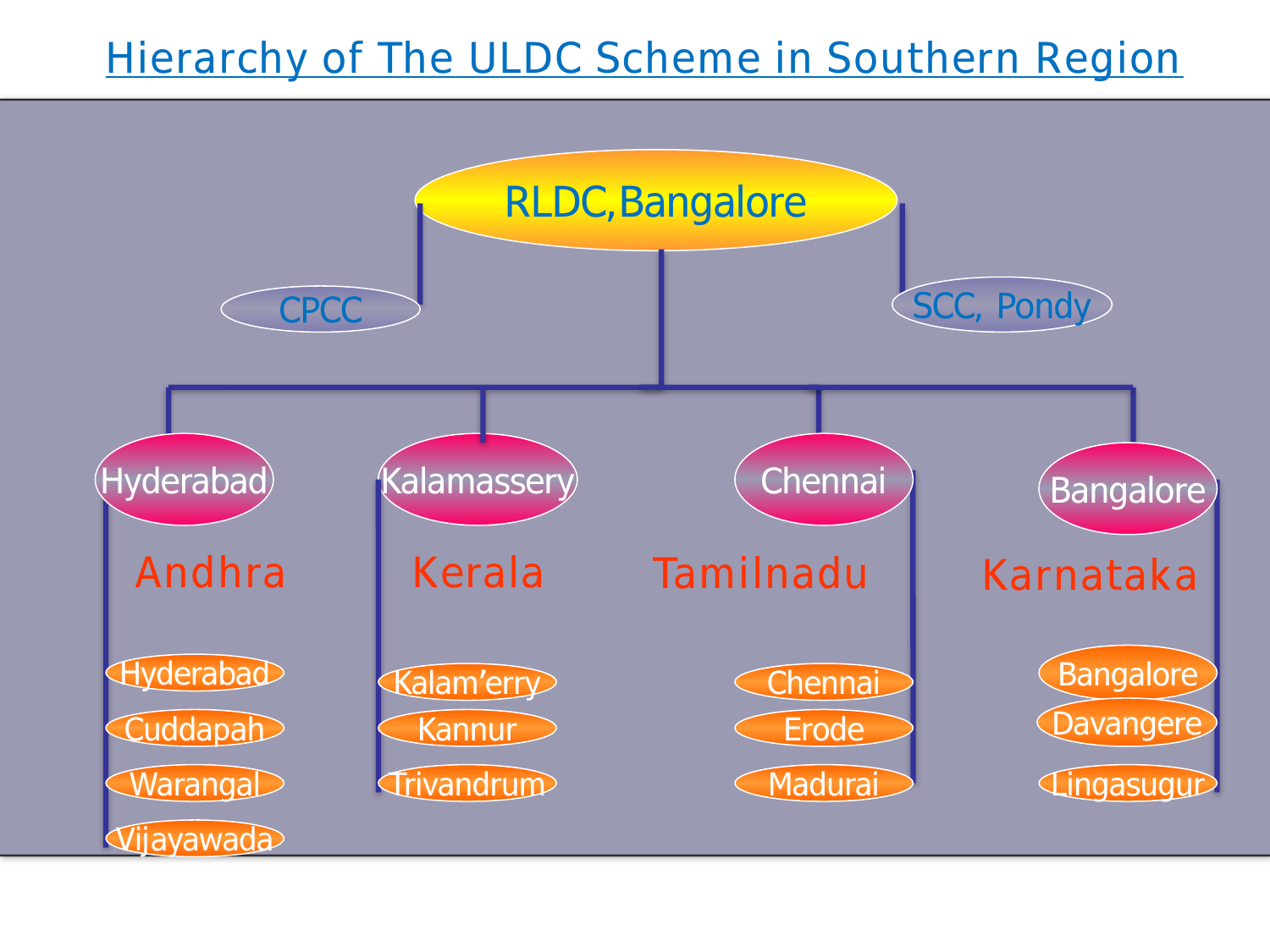

Hierarchy of The ULDC Scheme in Southern Region
RLDC,Bangalore

SCC, Pondy
CPCC

Hyderabad
Kalamassery
Chennai
Bangalore

  Andhra
   Kerala
Tamilnadu
Karnataka
Bangalore
Hyderabad
Kalam’erry
Chennai

Davangere

Cuddapah
Kannur
Erode
Warangal
Trivandrum
Madurai
Lingasugur
Vijayawada